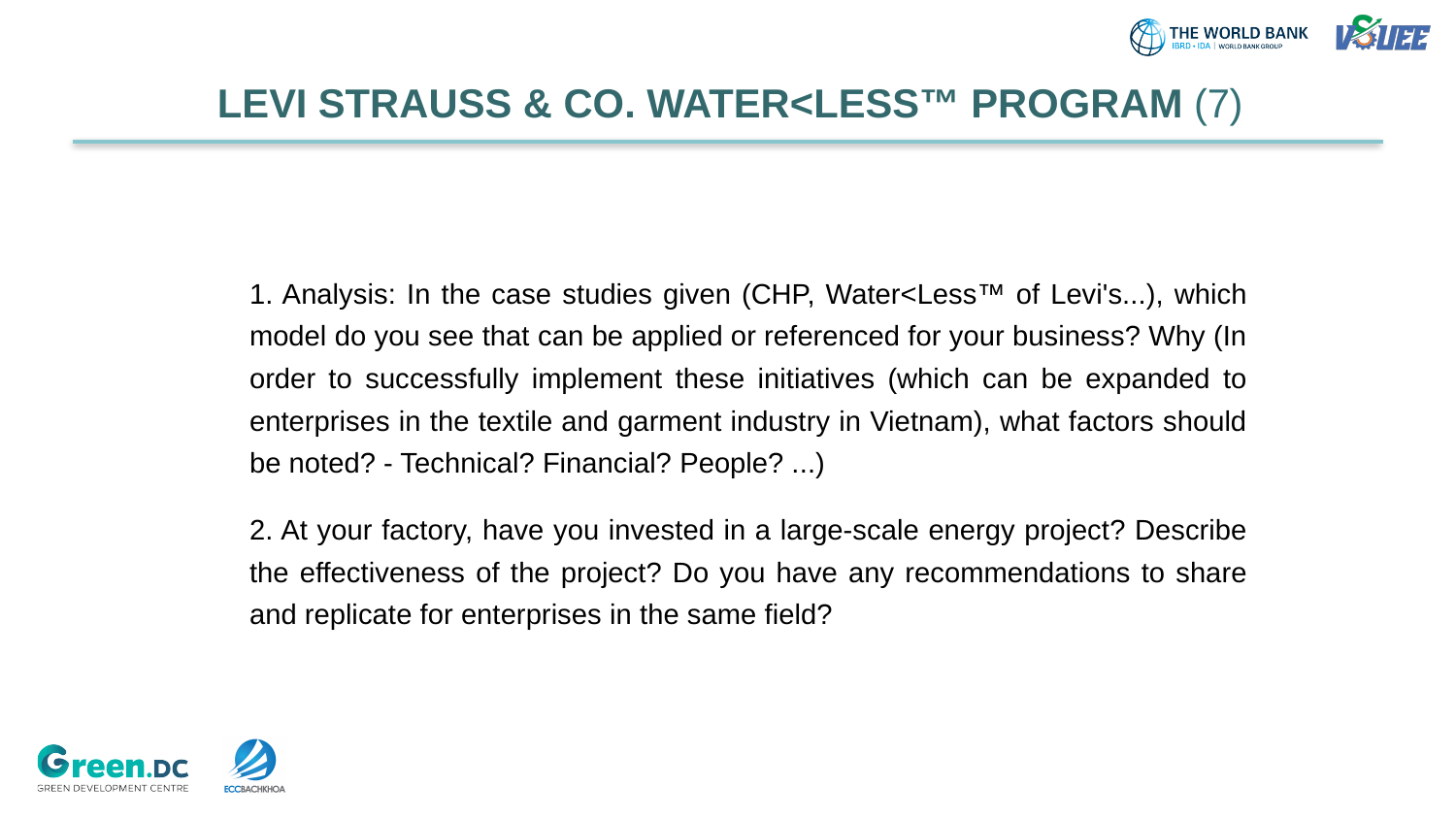

# LEVI STRAUSS & CO. WATER<LESS™ PROGRAM (7)
1. Analysis: In the case studies given (CHP, Water<Less™ of Levi's...), which model do you see that can be applied or referenced for your business? Why (In order to successfully implement these initiatives (which can be expanded to enterprises in the textile and garment industry in Vietnam), what factors should be noted? - Technical? Financial? People? ...)
2. At your factory, have you invested in a large-scale energy project? Describe the effectiveness of the project? Do you have any recommendations to share and replicate for enterprises in the same field?